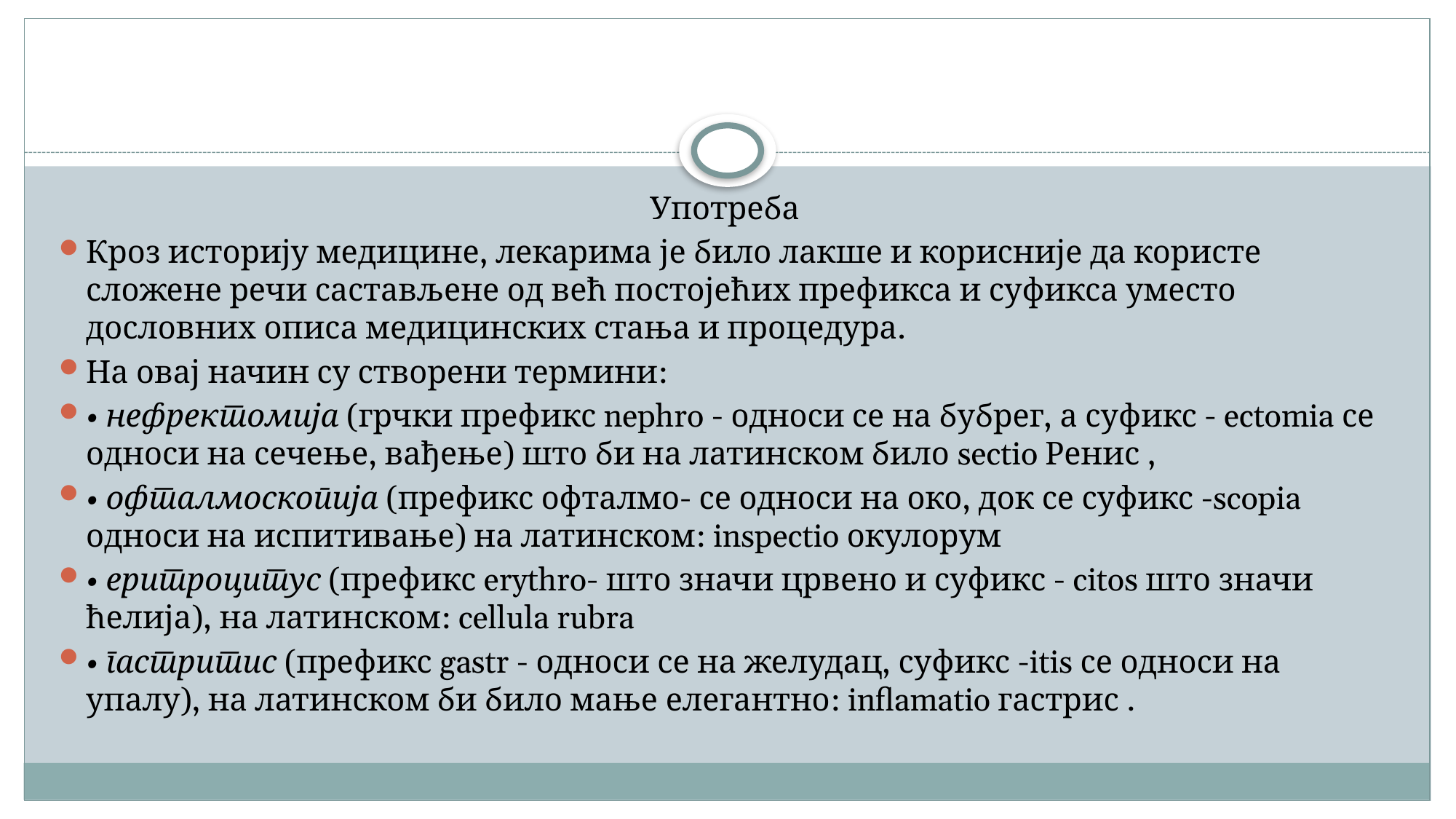

#
Употреба
Кроз историју медицине, лекарима је било лакше и корисније да користе сложене речи састављене од већ постојећих префикса и суфикса уместо дословних описа медицинских стања и процедура.
На овај начин су створени термини:
• нефректомија (грчки префикс nephro - односи се на бубрег, а суфикс - ectomia се односи на сечење, вађење) што би на латинском било sectio Ренис ,
• офталмоскопија (префикс офталмо- се односи на око, док се суфикс -scopia односи на испитивање) на латинском: inspectio окулорум
• еритроцитус (префикс erythro- што значи црвено и суфикс - citos што значи ћелија), на латинском: cellula rubra
• гастритис (префикс gastr - односи се на желудац, суфикс -itis се односи на упалу), на латинском би било мање елегантно: inflamatio гастрис .